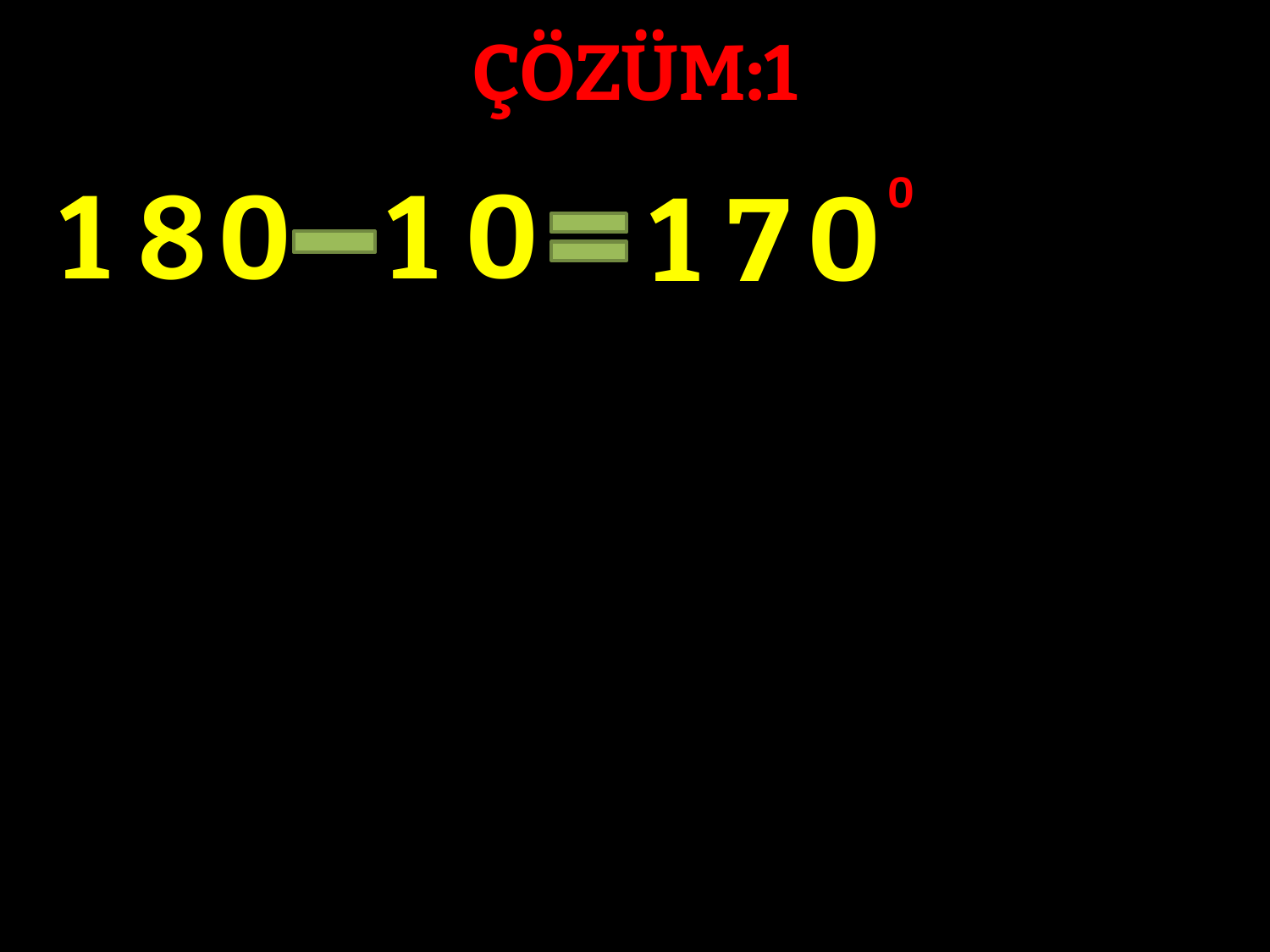

ÇÖZÜM:1
0
1
1
8
0
0
1
7
0

#